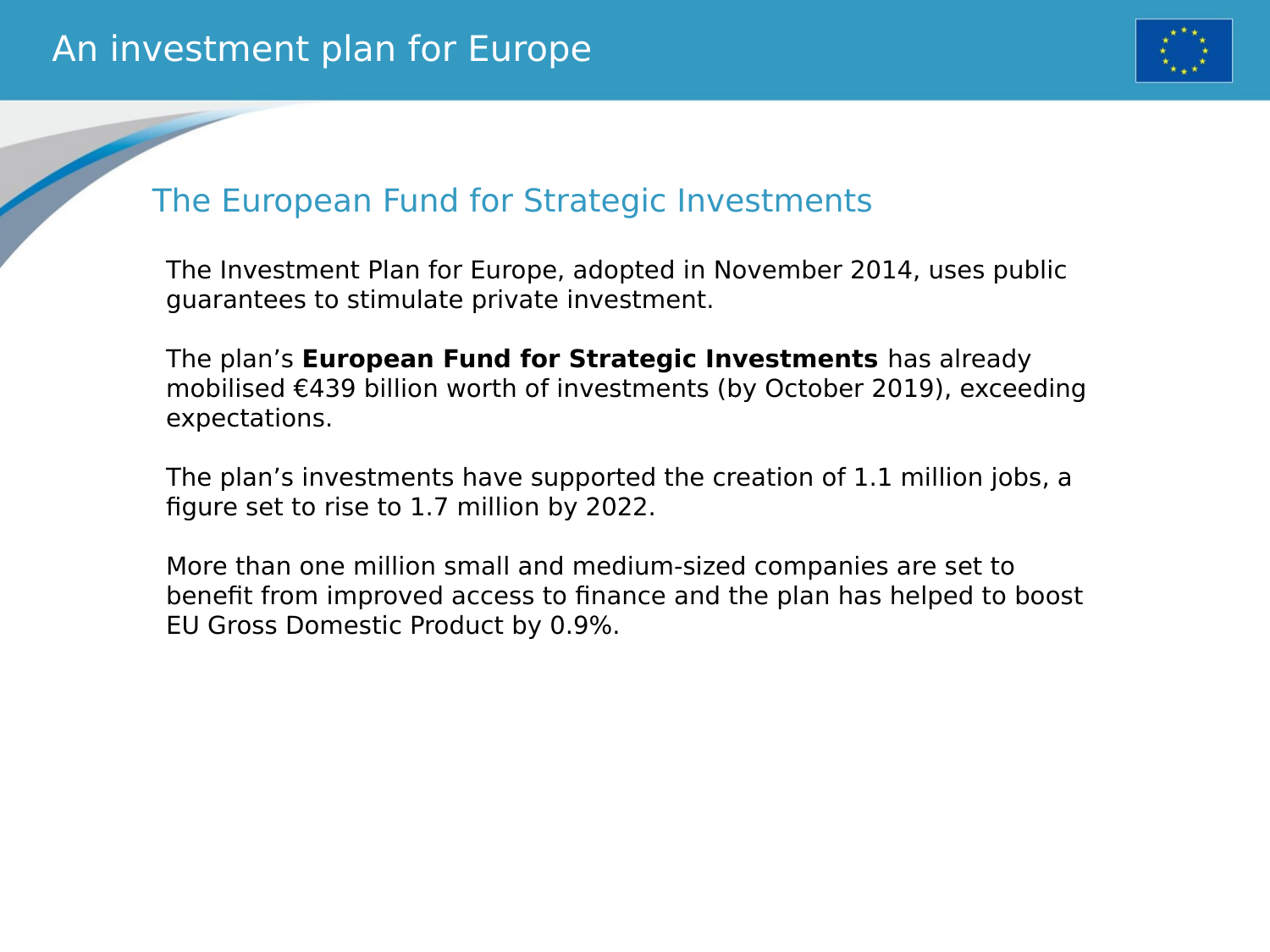

# An investment plan for Europe
The European Fund for Strategic Investments

The Investment Plan for Europe, adopted in November 2014, uses public guarantees to stimulate private investment.

The plan’s European Fund for Strategic Investments has already mobilised €439 billion worth of investments (by October 2019), exceeding expectations.

The plan’s investments have supported the creation of 1.1 million jobs, a figure set to rise to 1.7 million by 2022.

More than one million small and medium-sized companies are set to benefit from improved access to finance and the plan has helped to boost EU Gross Domestic Product by 0.9%.